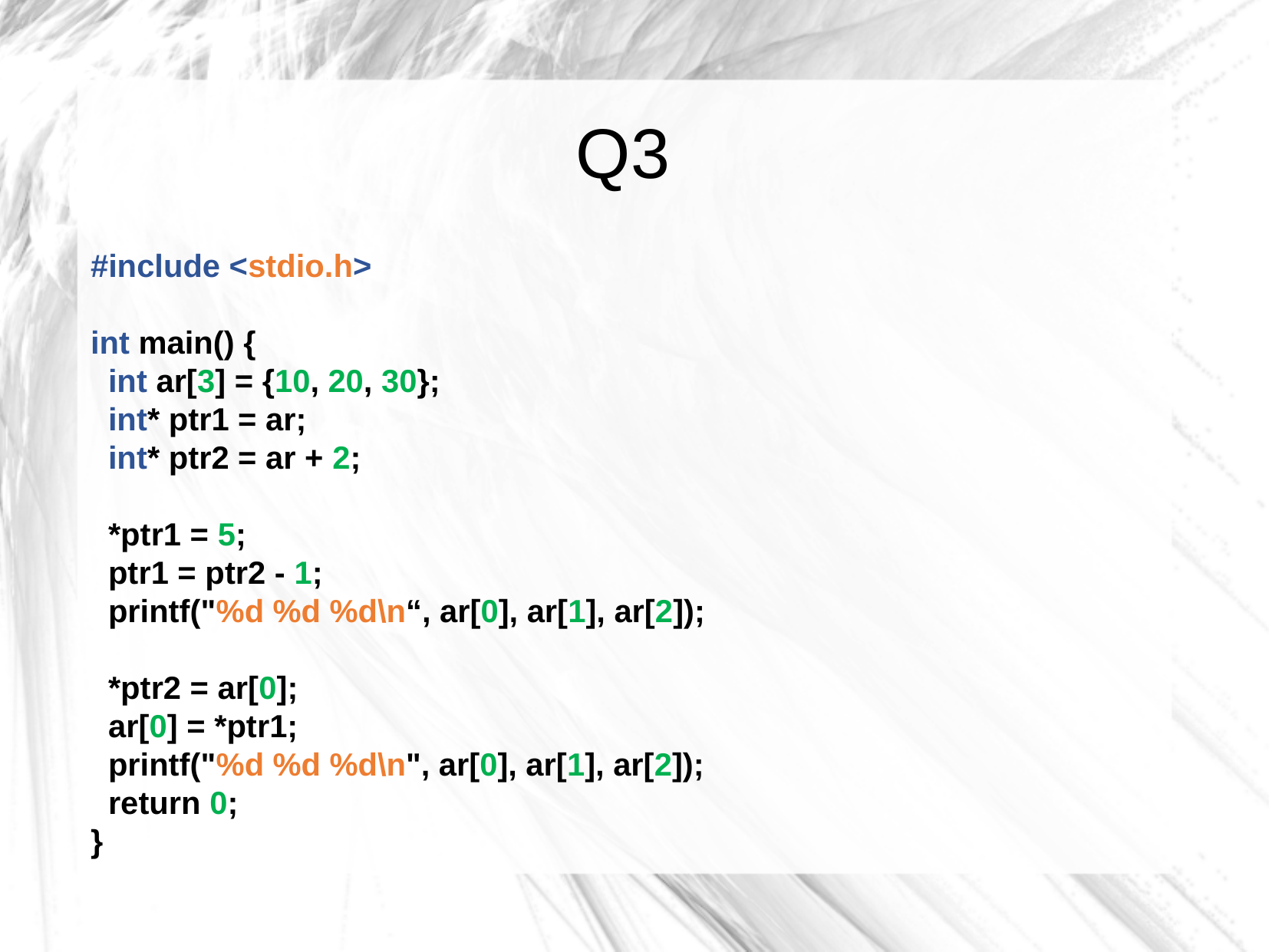

Q3
#include <stdio.h>

int main() {
  int ar[3] = {10, 20, 30};
  int* ptr1 = ar;
  int* ptr2 = ar + 2;
  *ptr1 = 5;
  ptr1 = ptr2 - 1;
  printf("%d %d %d\n“, ar[0], ar[1], ar[2]);
  *ptr2 = ar[0];
  ar[0] = *ptr1;
  printf("%d %d %d\n", ar[0], ar[1], ar[2]);
  return 0;
}